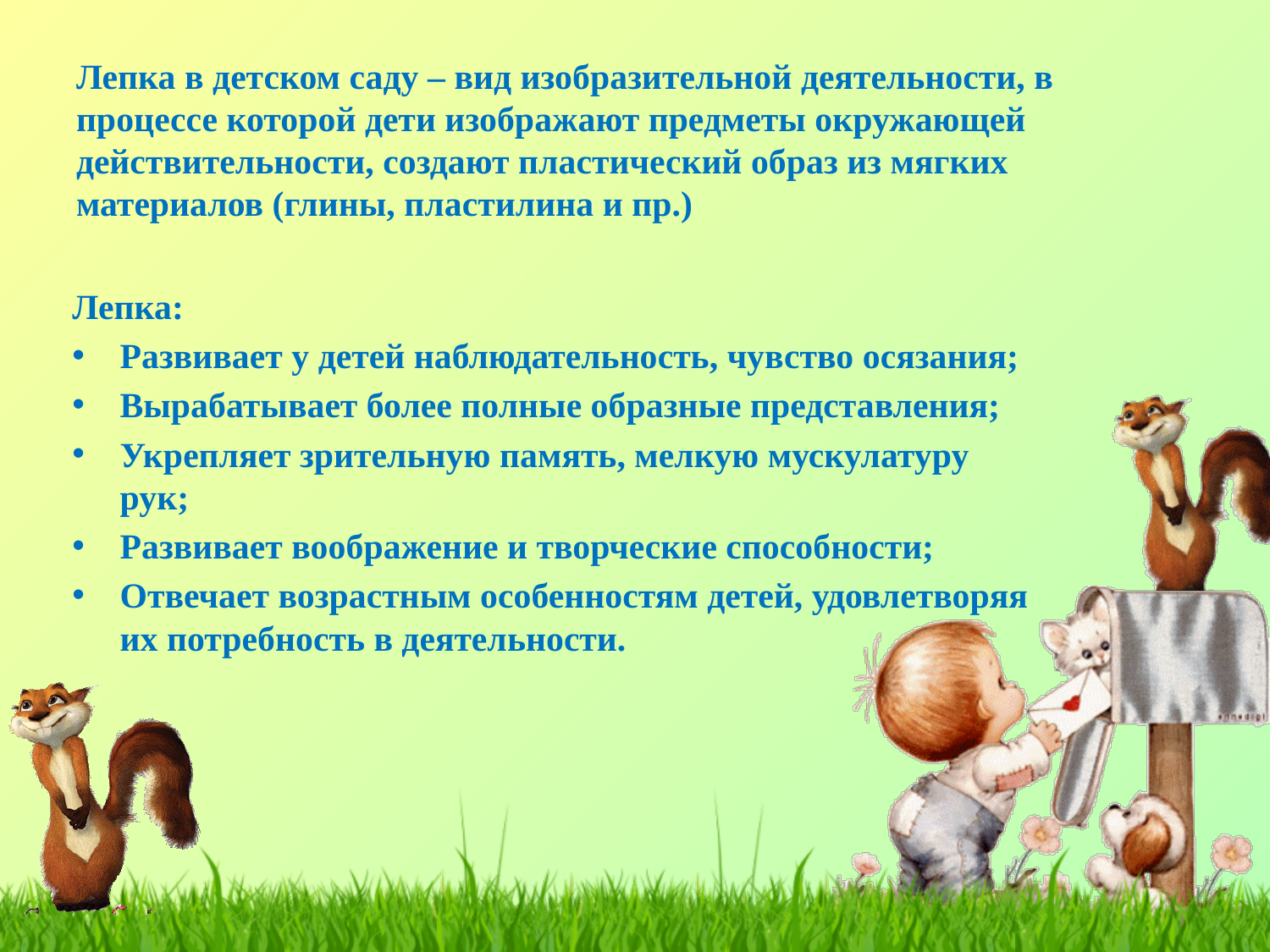

# Лепка в детском саду – вид изобразительной деятельности, в процессе которой дети изображают предметы окружающей действительности, создают пластический образ из мягких материалов (глины, пластилина и пр.)
Лепка:
Развивает у детей наблюдательность, чувство осязания;
Вырабатывает более полные образные представления;
Укрепляет зрительную память, мелкую мускулатуру рук;
Развивает воображение и творческие способности;
Отвечает возрастным особенностям детей, удовлетворяя их потребность в деятельности.